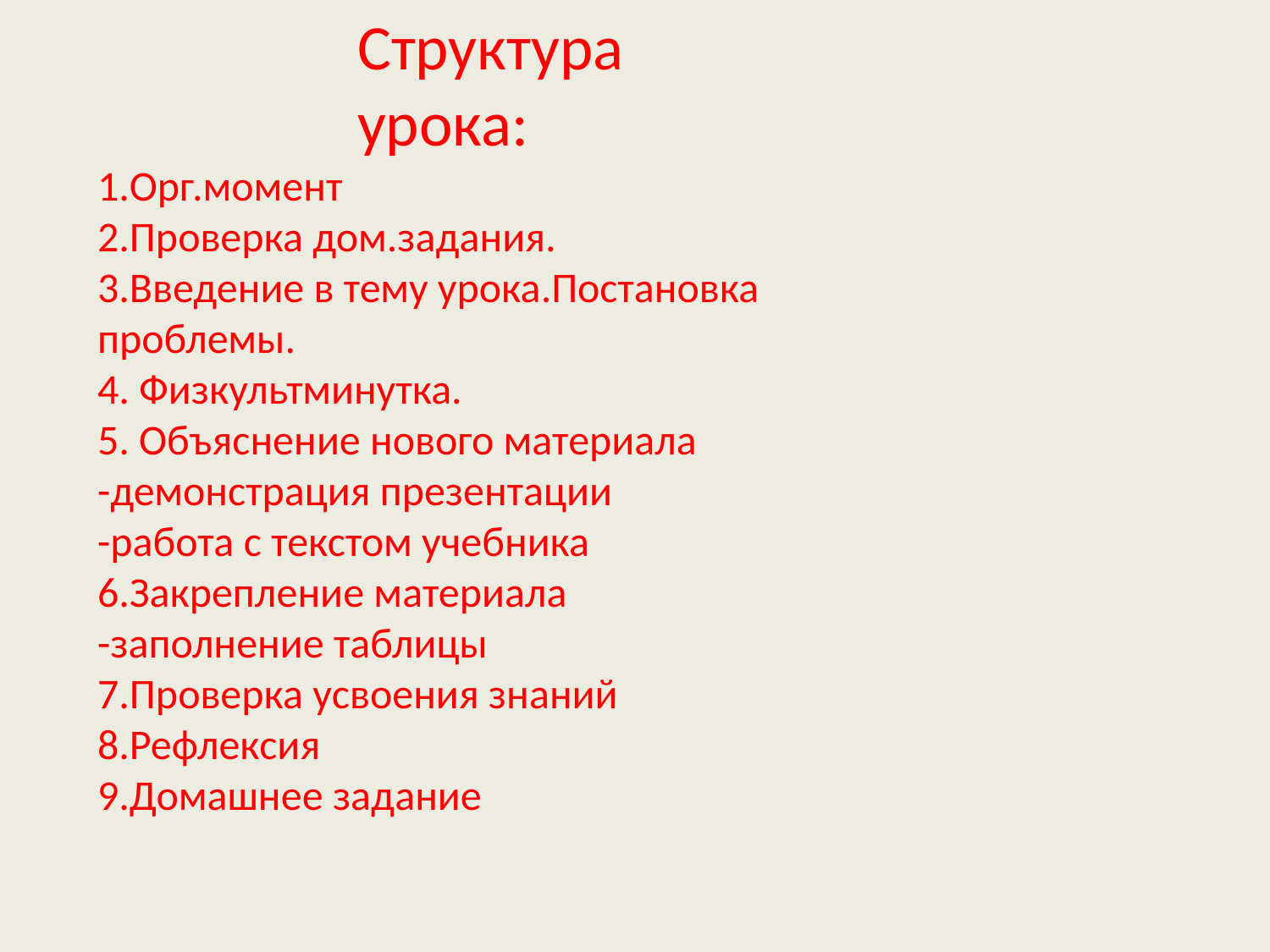

Структура урока:

1.Орг.момент
2.Проверка дом.задания.
3.Введение в тему урока.Постановка проблемы.
4. Физкультминутка.
5. Объяснение нового материала
-демонстрация презентации
-работа с текстом учебника
6.Закрепление материала
-заполнение таблицы
7.Проверка усвоения знаний
8.Рефлексия
9.Домашнее задание